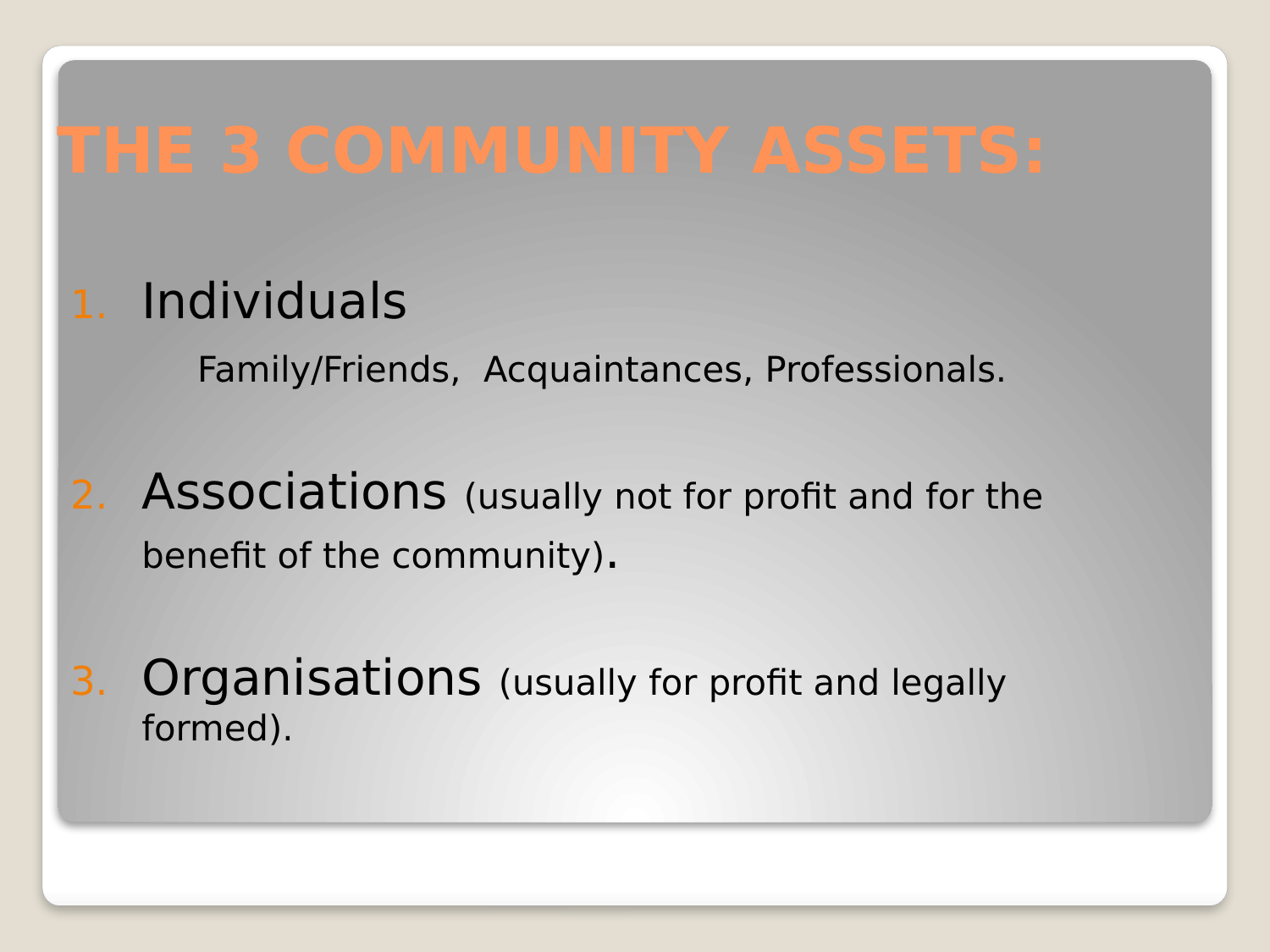

# THE 3 COMMUNITY ASSETS:
Individuals
	Family/Friends,  Acquaintances, Professionals.

Associations (usually not for profit and for the benefit of the community).

Organisations (usually for profit and legally formed).